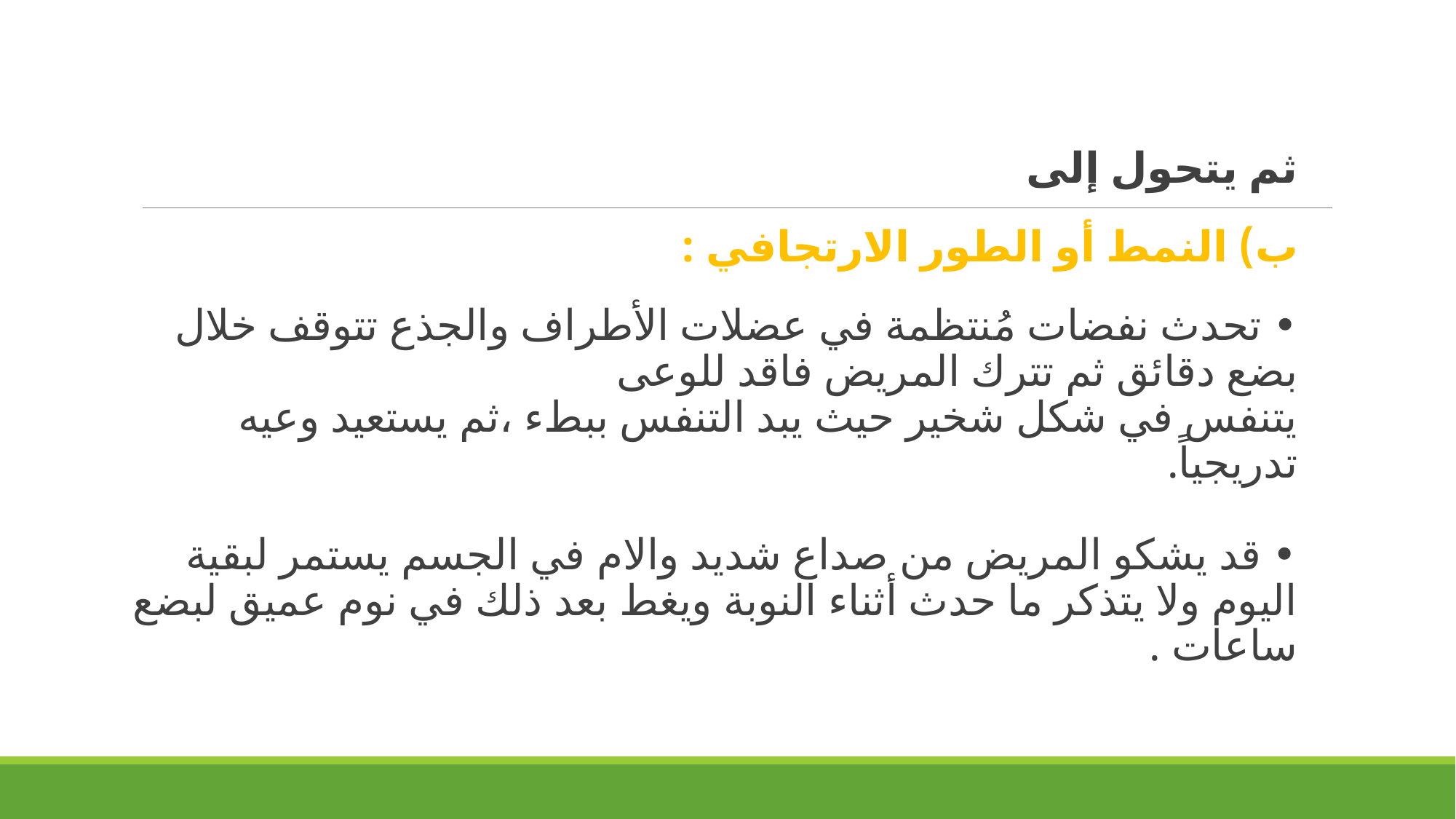

ثم يتحول إلى
ب‌) النمط أو الطور الارتجافي :
• تحدث نفضات مُنتظمة في عضلات الأطراف والجذع تتوقف خلال بضع دقائق ثم تترك المريض فاقد للوعى
يتنفس في شكل شخير حيث يبد التنفس ببطء ،ثم يستعيد وعيه تدريجياً.
• قد يشكو المريض من صداع شديد والام في الجسم يستمر لبقية اليوم ولا يتذكر ما حدث أثناء النوبة ويغط بعد ذلك في نوم عميق لبضع ساعات .